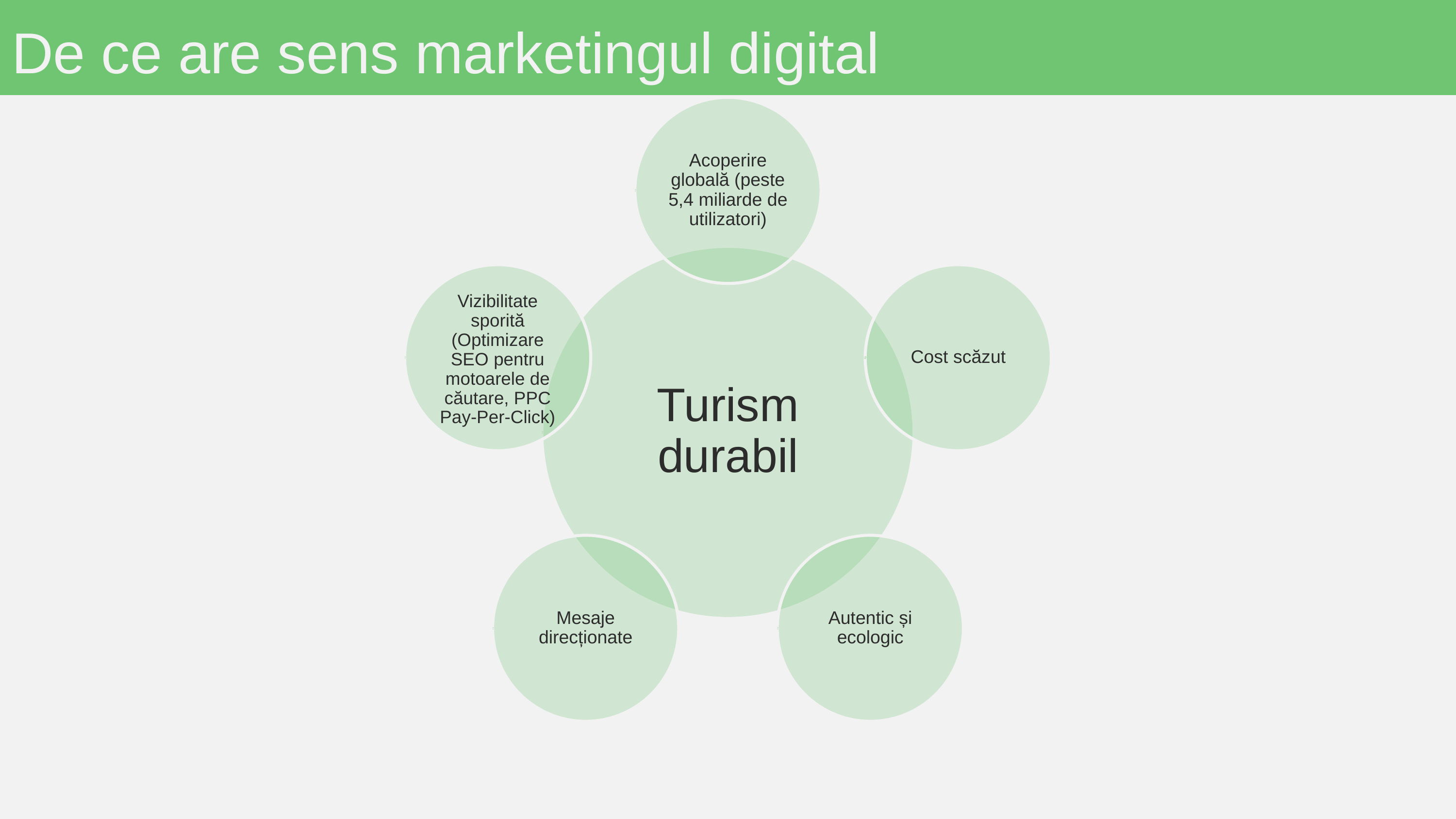

De ce are sens marketingul digital

Acoperire globală (peste 5,4 miliarde de utilizatori)

Vizibilitate sporită (Optimizare SEO pentru motoarele de căutare, PPC Pay-Per-Click)

Cost scăzut

Turism durabil

Mesaje direcționate

Autentic și ecologic